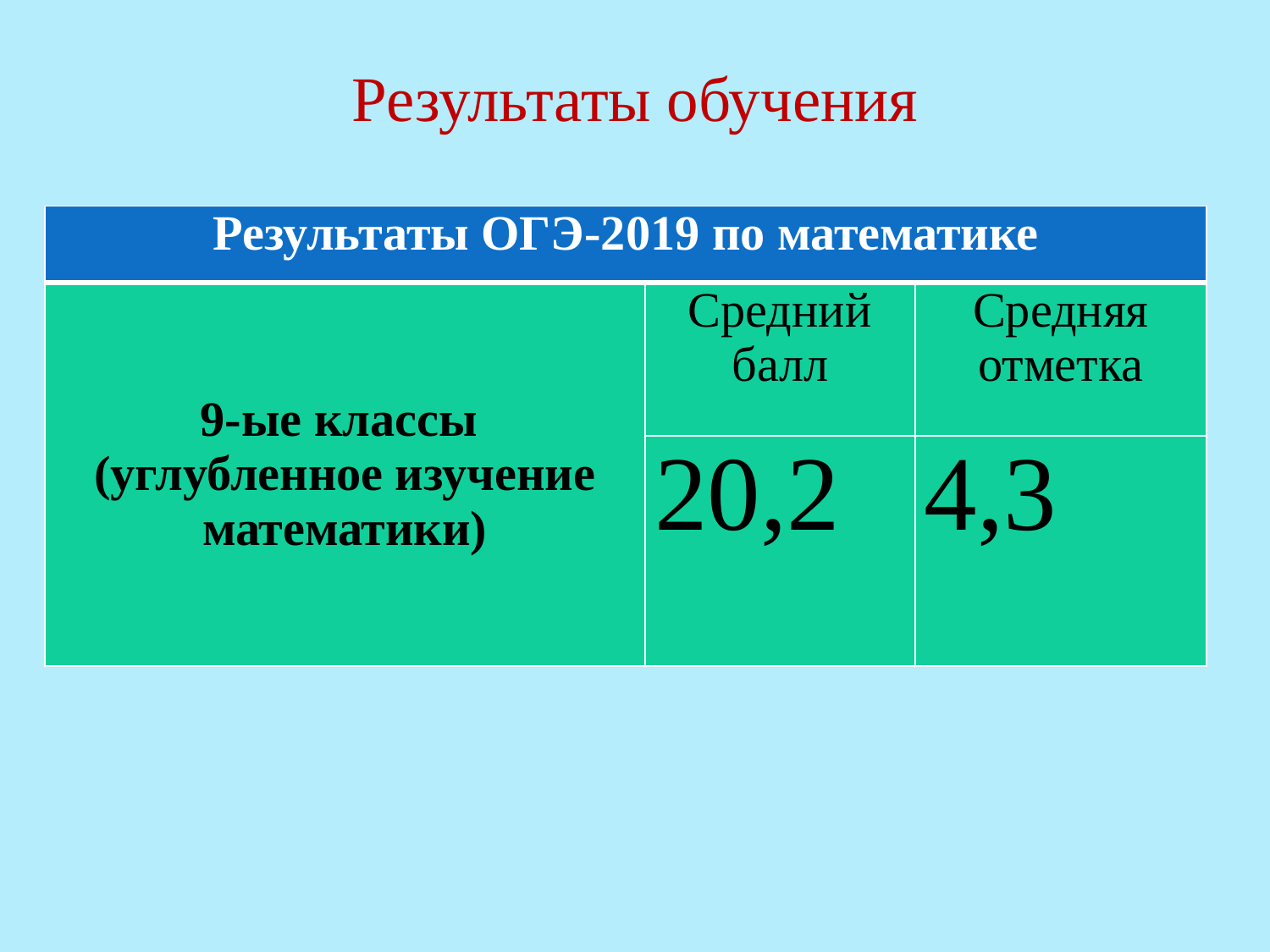

# Результаты обучения
| Результаты ОГЭ-2019 по математике |  |  |
| --- | --- | --- |
| 9-ые классы (углубленное изучение математики) | Средний балл | Средняя отметка |
|  | 20,2 | 4,3 |